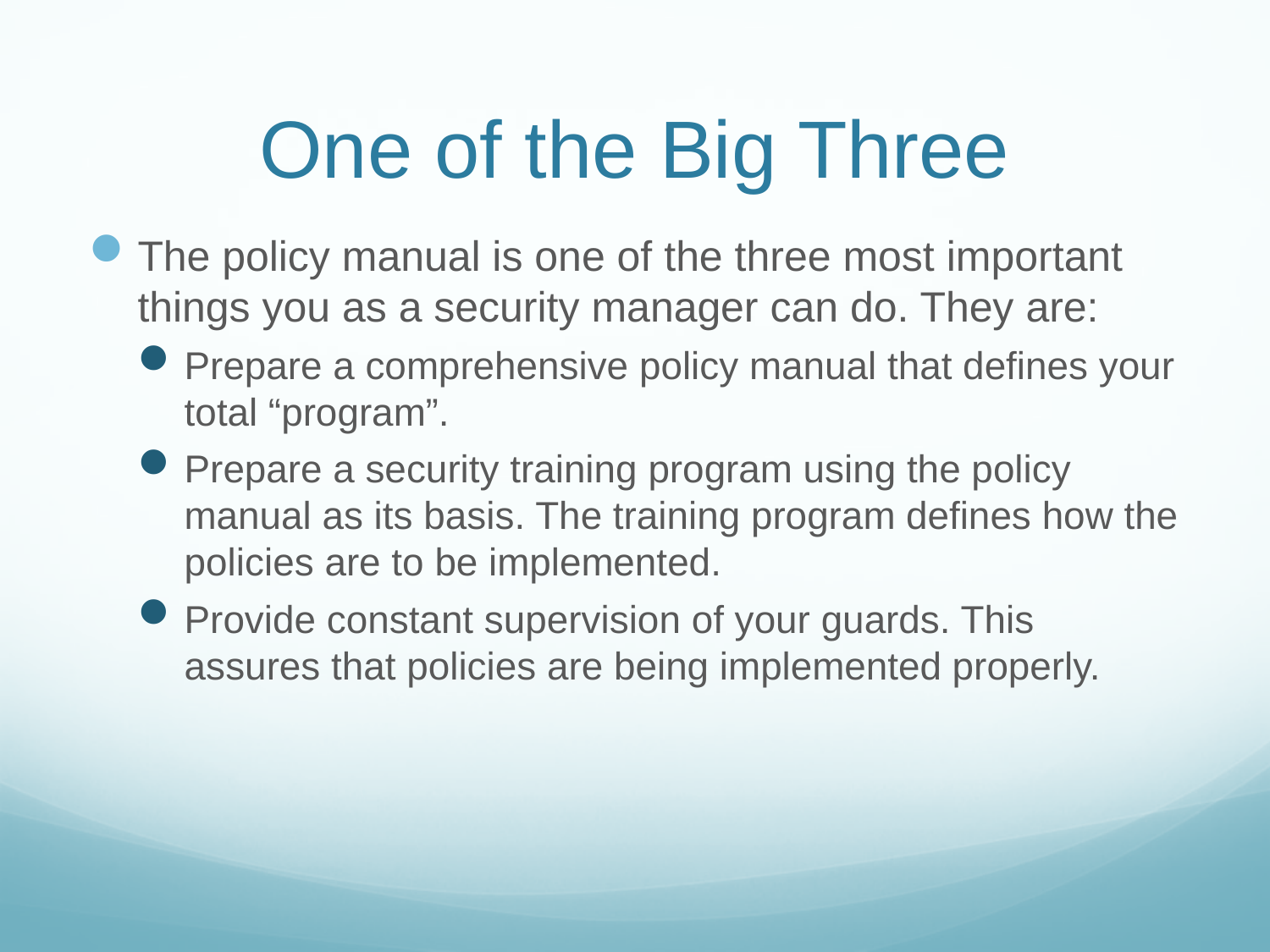

# One of the Big Three
The policy manual is one of the three most important things you as a security manager can do. They are:
Prepare a comprehensive policy manual that defines your total “program”.
Prepare a security training program using the policy manual as its basis. The training program defines how the policies are to be implemented.
Provide constant supervision of your guards. This assures that policies are being implemented properly.